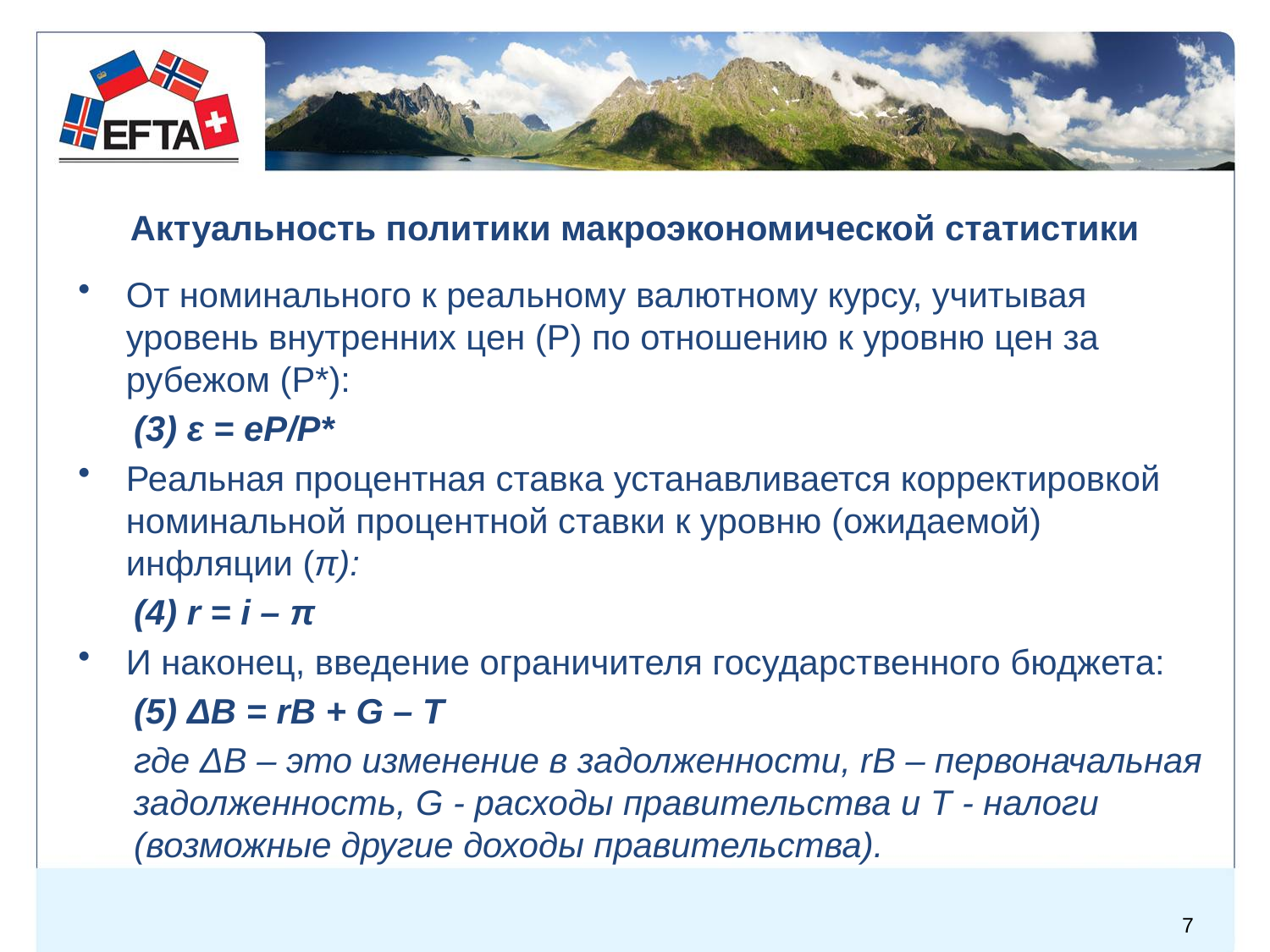

# Актуальность политики макроэкономической статистики
От номинального к реальному валютному курсу, учитывая уровень внутренних цен (P) по отношению к уровню цен за рубежом (P*):
(3) ɛ = eP/P*
Реальная процентная ставка устанавливается корректировкой номинальной процентной ставки к уровню (ожидаемой) инфляции (π):
(4) r = i – π
И наконец, введение ограничителя государственного бюджета:
(5) ΔB = rB + G – T
где ΔB – это изменение в задолженности, rB – первоначальная задолженность, G - расходы правительства и T - налоги (возможные другие доходы правительства).

7